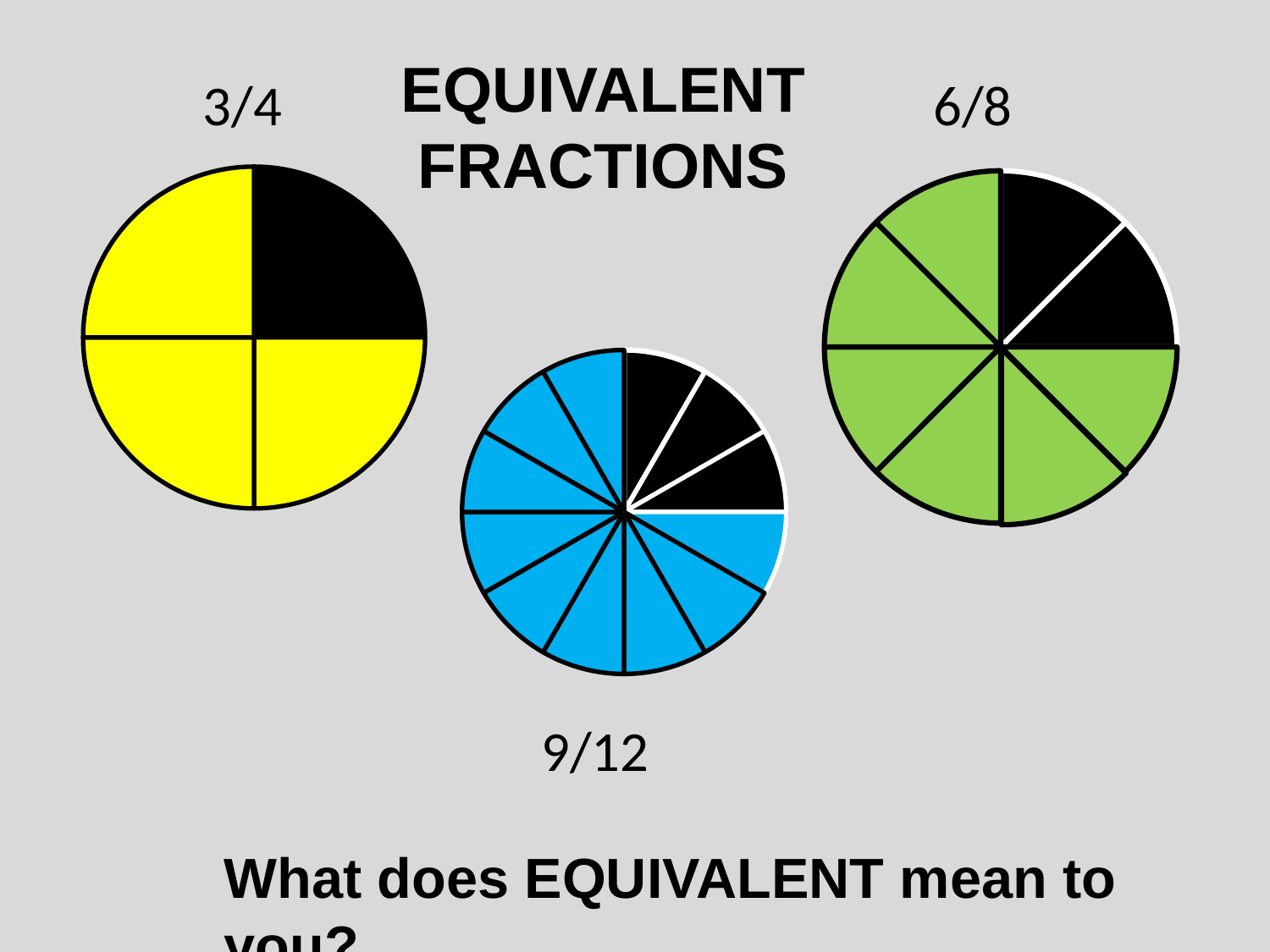

### Chart

| Category | East |
|---|---|
|  | 20.0 |
|  | 20.0 |
|  | 20.0 |
|  | 20.0 |

### Chart

| Category | East |
|---|---|
|  | 20.0 |
|  | 20.0 |
|  | 20.0 |
|  | 20.0 |
|  | 20.0 |
|  | 20.0 |
|  | 20.0 |
|  | 20.0 |
EQUIVALENT
FRACTIONS
3/4
6/8

### Chart

| Category | East |
|---|---|
|  | 20.0 |
|  | 20.0 |
|  | 20.0 |
|  | 20.0 |
|  | 20.0 |
|  | 20.0 |
|  | 20.0 |
|  | 20.0 |
|  | 20.0 |
|  | 20.0 |
|  | 20.0 |
|  | 20.0 |
9/12
What does EQUIVALENT mean to you?